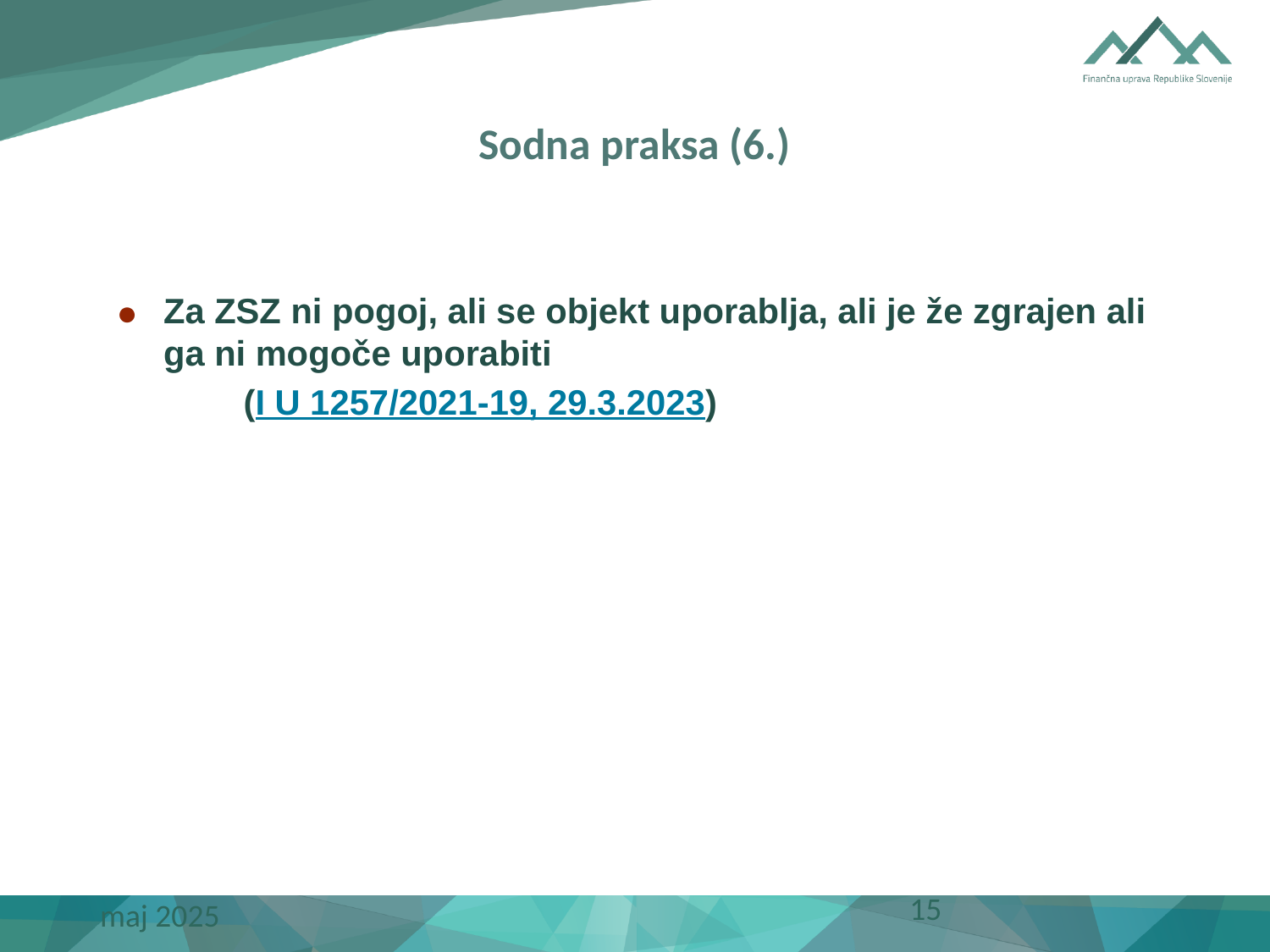

# Sodna praksa (6.)

Za ZSZ ni pogoj, ali se objekt uporablja, ali je že zgrajen ali ga ni mogoče uporabiti
	(I U 1257/2021-19, 29.3.2023)

maj 2025
15